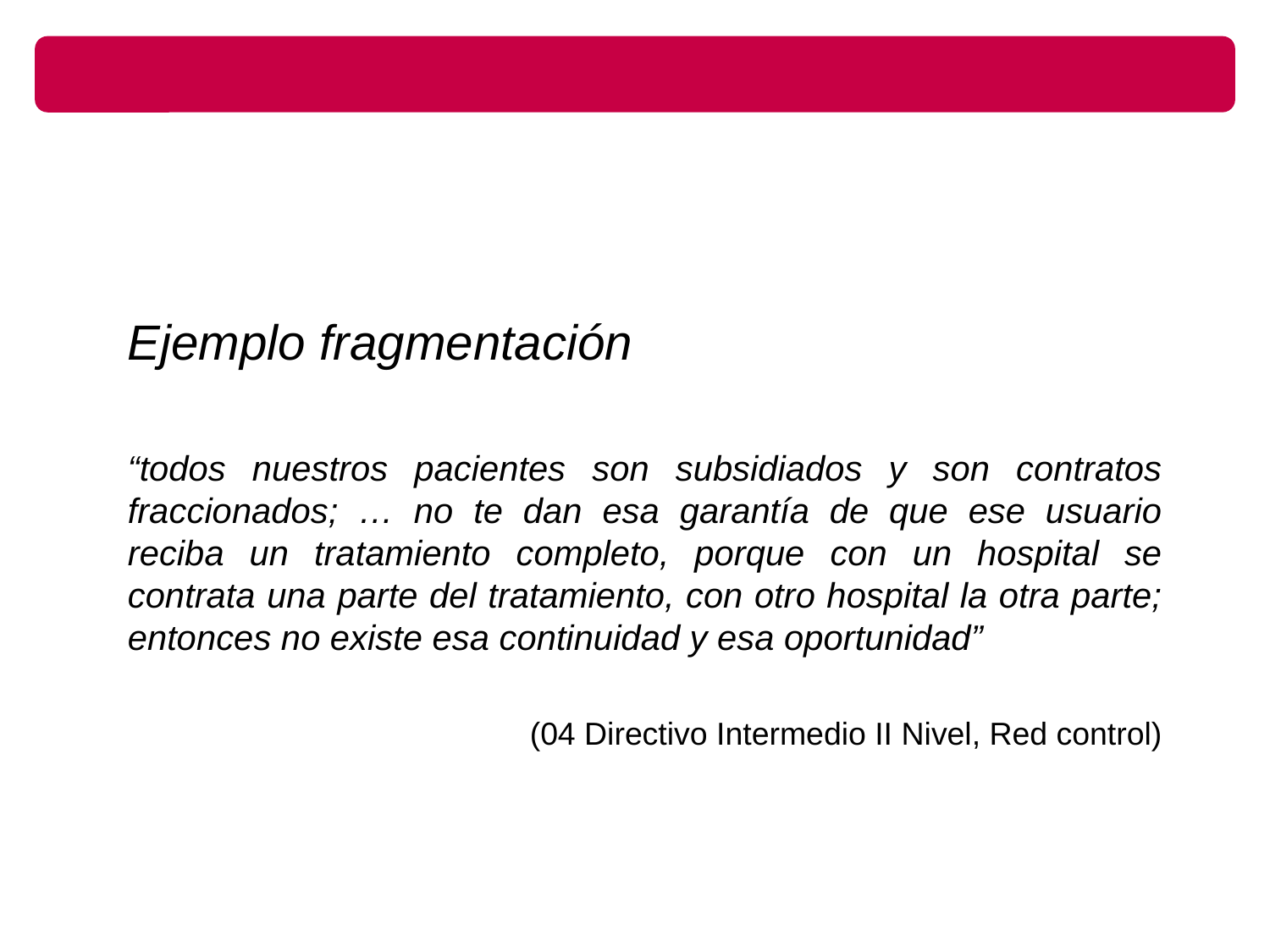

Ejemplo fragmentación

“todos nuestros pacientes son subsidiados y son contratos fraccionados; … no te dan esa garantía de que ese usuario reciba un tratamiento completo, porque con un hospital se contrata una parte del tratamiento, con otro hospital la otra parte; entonces no existe esa continuidad y esa oportunidad”

(04 Directivo Intermedio II Nivel, Red control)